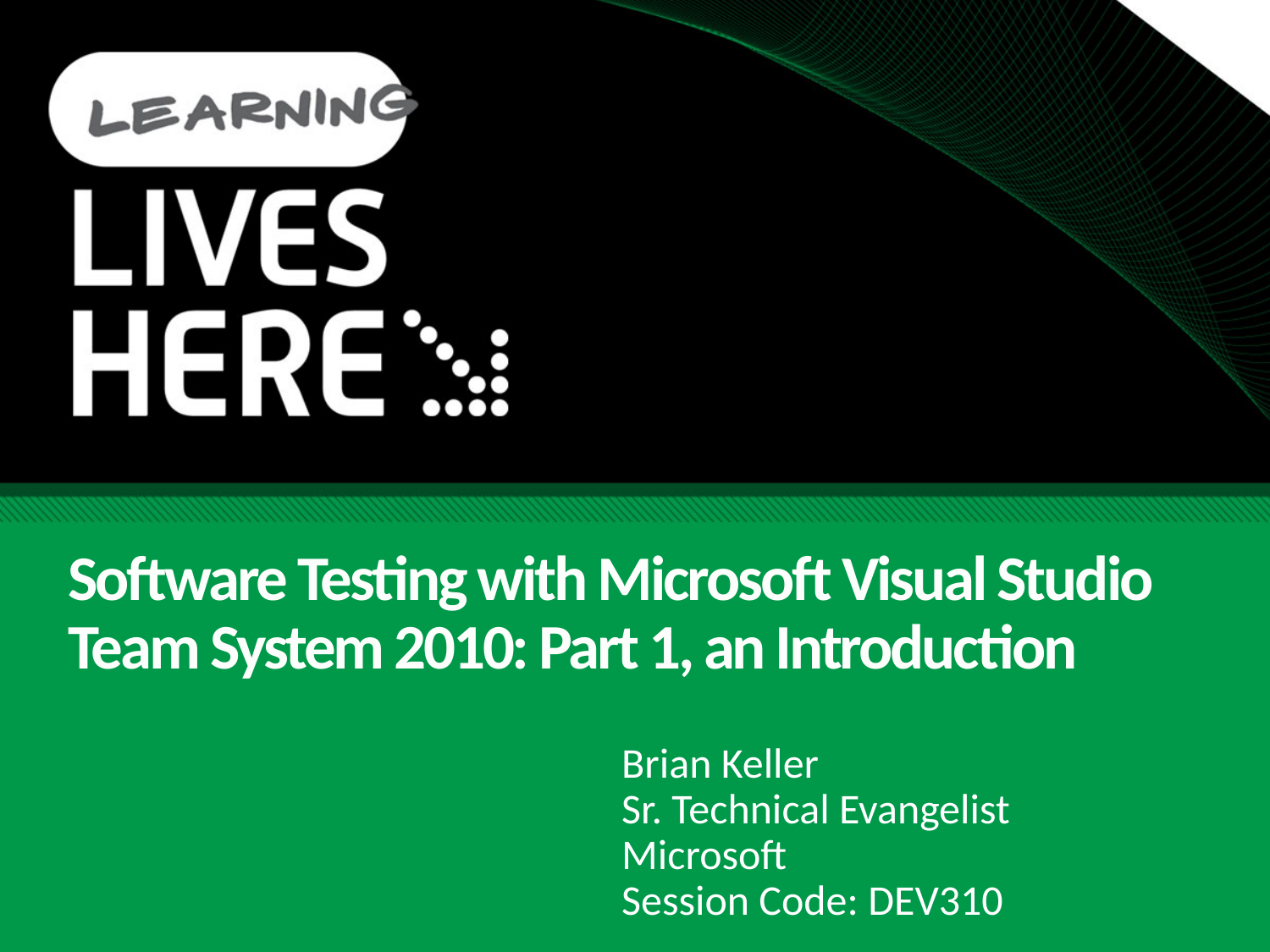

# Software Testing with Microsoft Visual Studio Team System 2010: Part 1, an Introduction
Brian Keller
Sr. Technical Evangelist
Microsoft
Session Code: DEV310